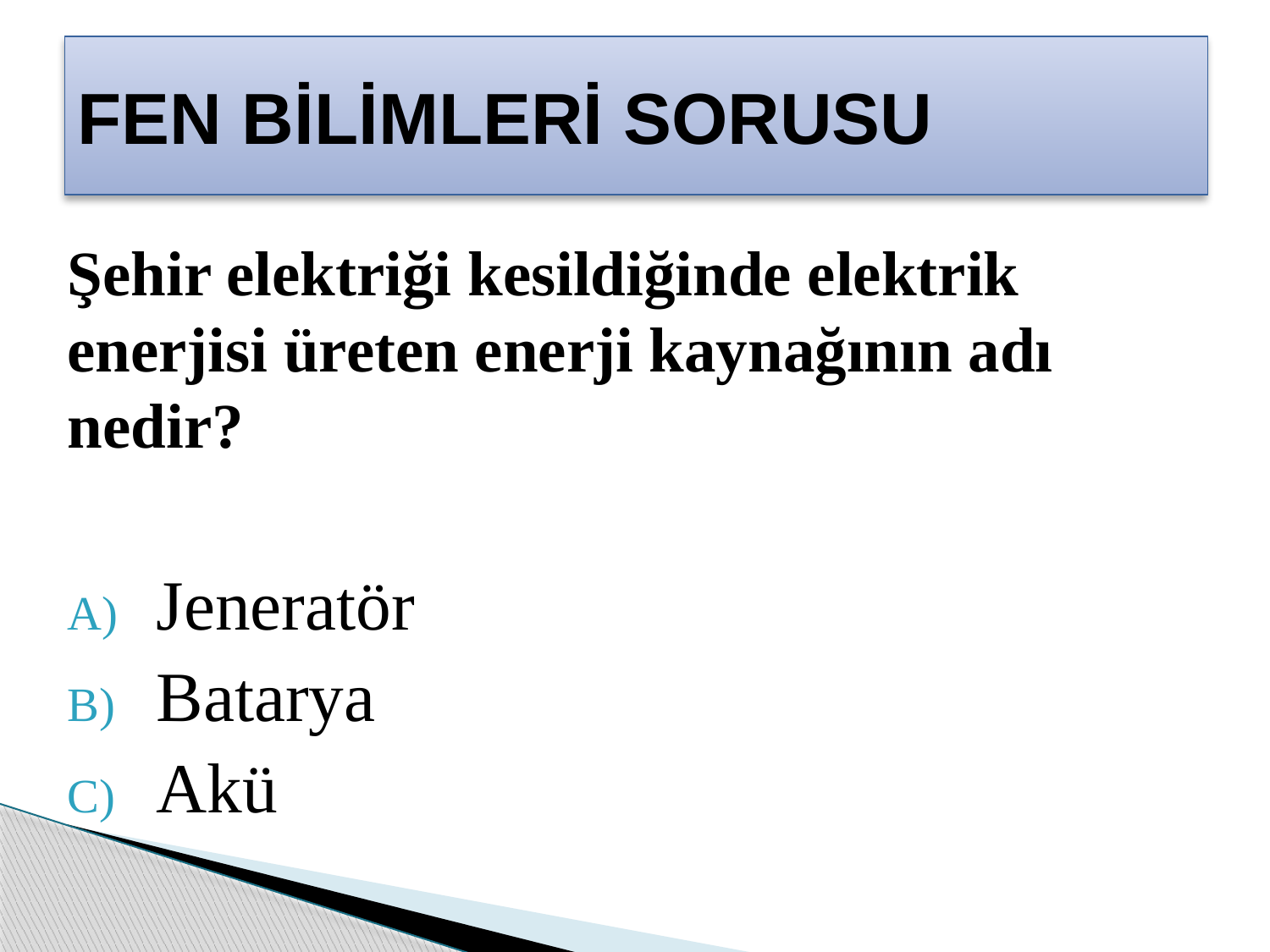

# FEN BİLİMLERİ SORUSU
Şehir elektriği kesildiğinde elektrik enerjisi üreten enerji kaynağının adı nedir?

 Jeneratör
 Batarya
 Akü